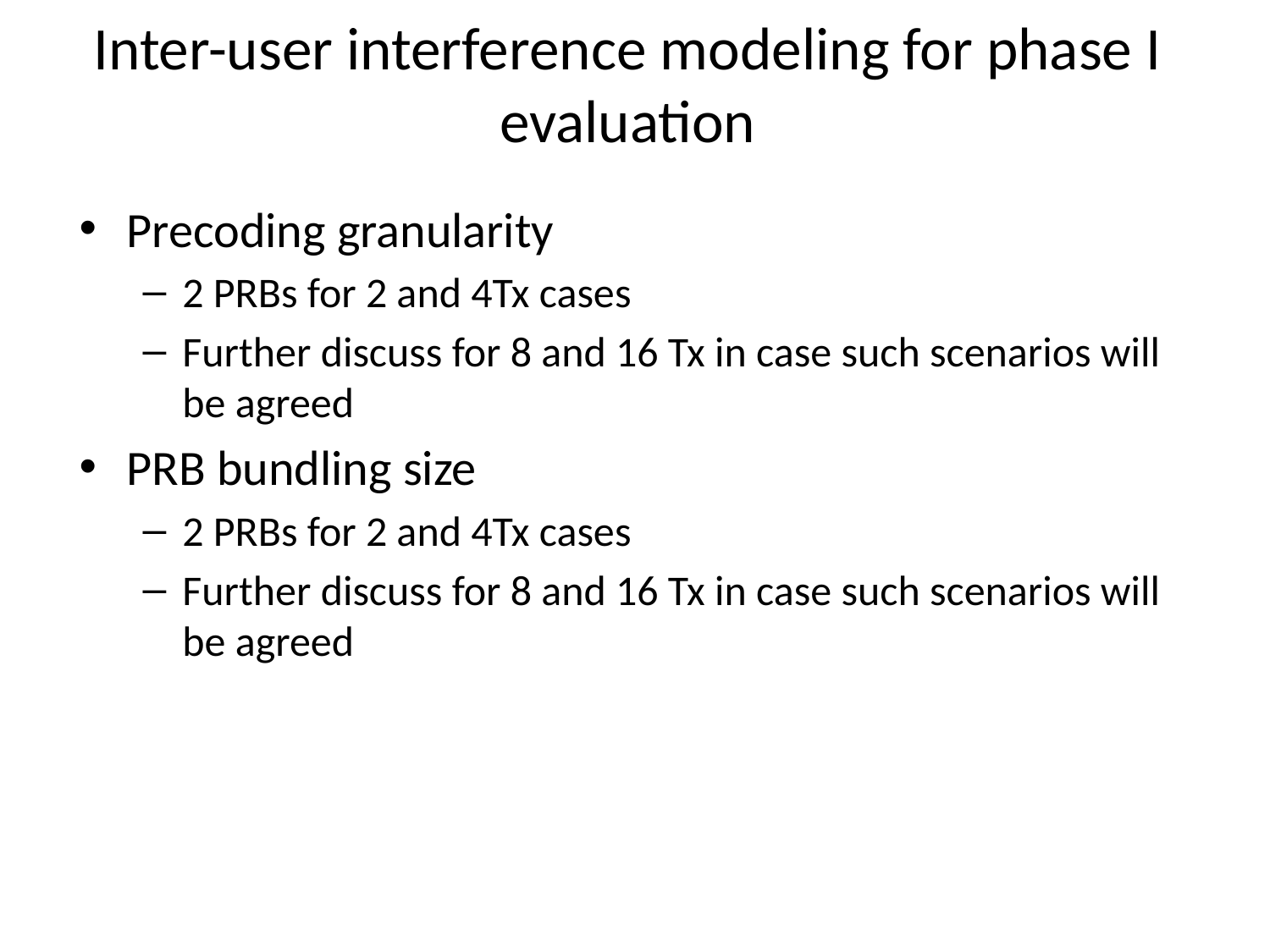

# Inter-user interference modeling for phase I evaluation
Precoding granularity
2 PRBs for 2 and 4Tx cases
Further discuss for 8 and 16 Tx in case such scenarios will be agreed
PRB bundling size
2 PRBs for 2 and 4Tx cases
Further discuss for 8 and 16 Tx in case such scenarios will be agreed